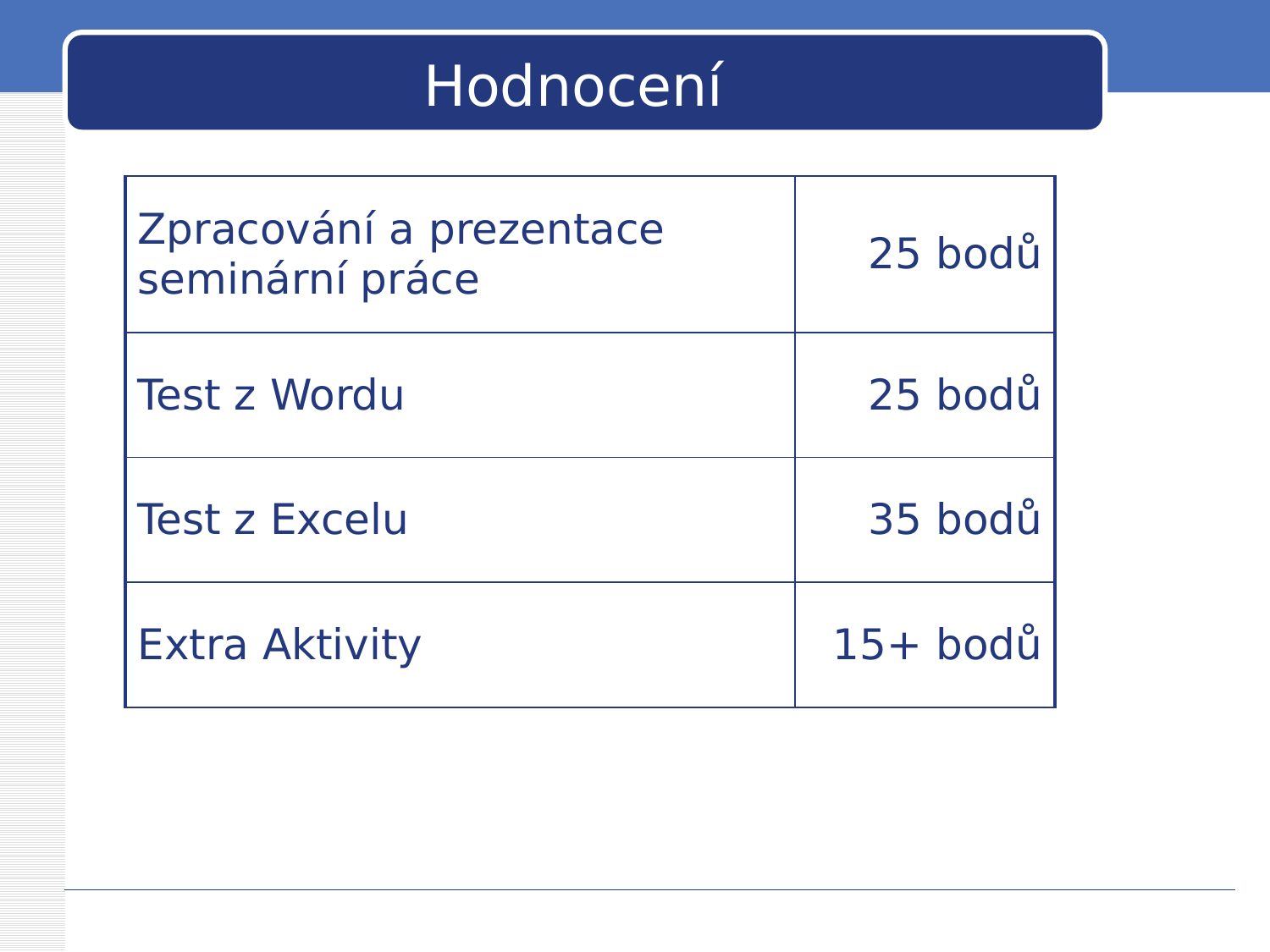

# Hodnocení
| Zpracování a prezentace seminární práce | 25 bodů |
| --- | --- |
| Test z Wordu | 25 bodů |
| Test z Excelu | 35 bodů |
| Extra Aktivity | 15+ bodů |